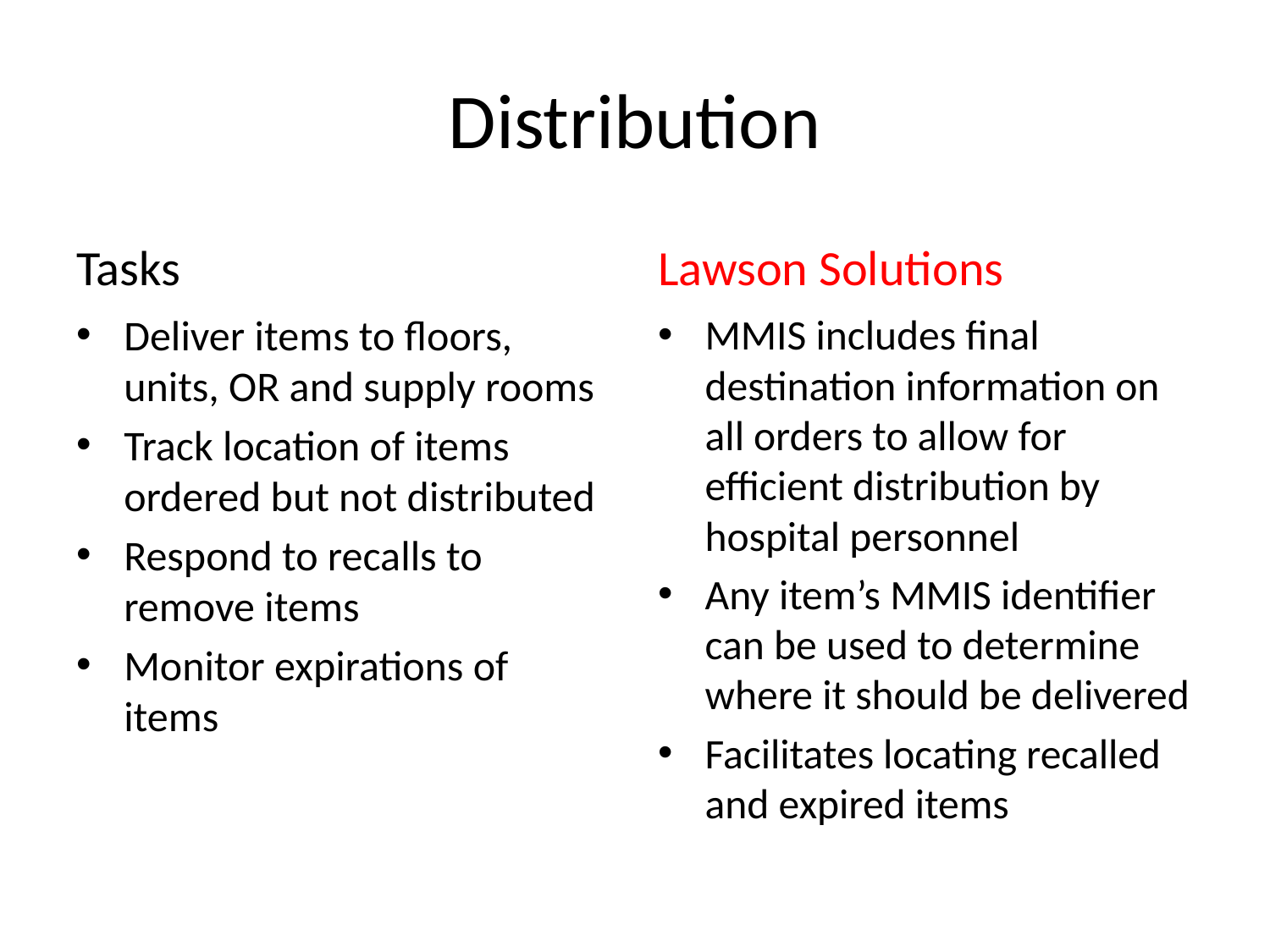

# Distribution
Tasks
Lawson Solutions
Deliver items to floors, units, OR and supply rooms
Track location of items ordered but not distributed
Respond to recalls to remove items
Monitor expirations of items
MMIS includes final destination information on all orders to allow for efficient distribution by hospital personnel
Any item’s MMIS identifier can be used to determine where it should be delivered
Facilitates locating recalled and expired items